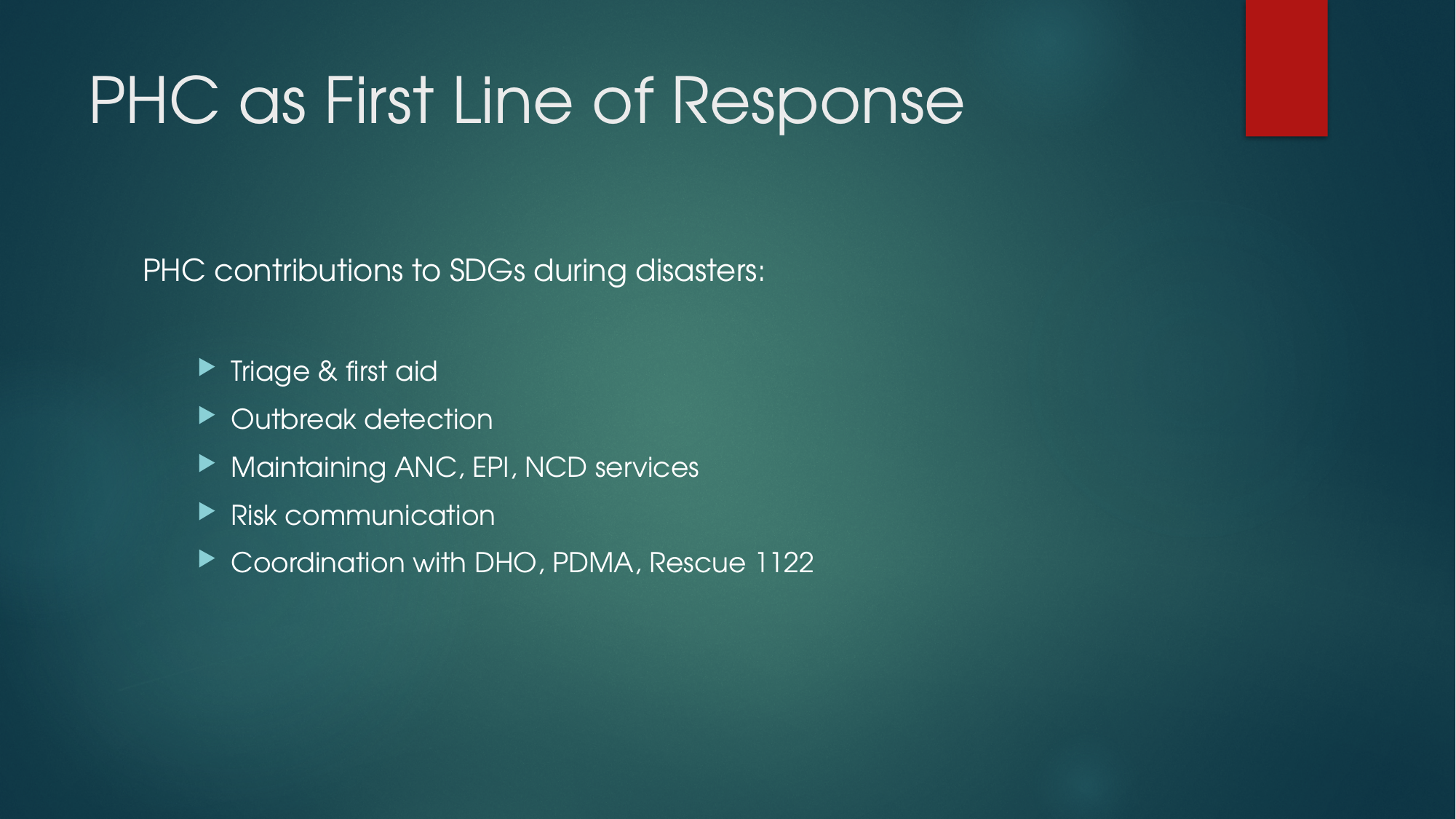

# PHC as First Line of Response
PHC contributions to SDGs during disasters:

Triage & first aid
Outbreak detection
Maintaining ANC, EPI, NCD services
Risk communication
Coordination with DHO, PDMA, Rescue 1122